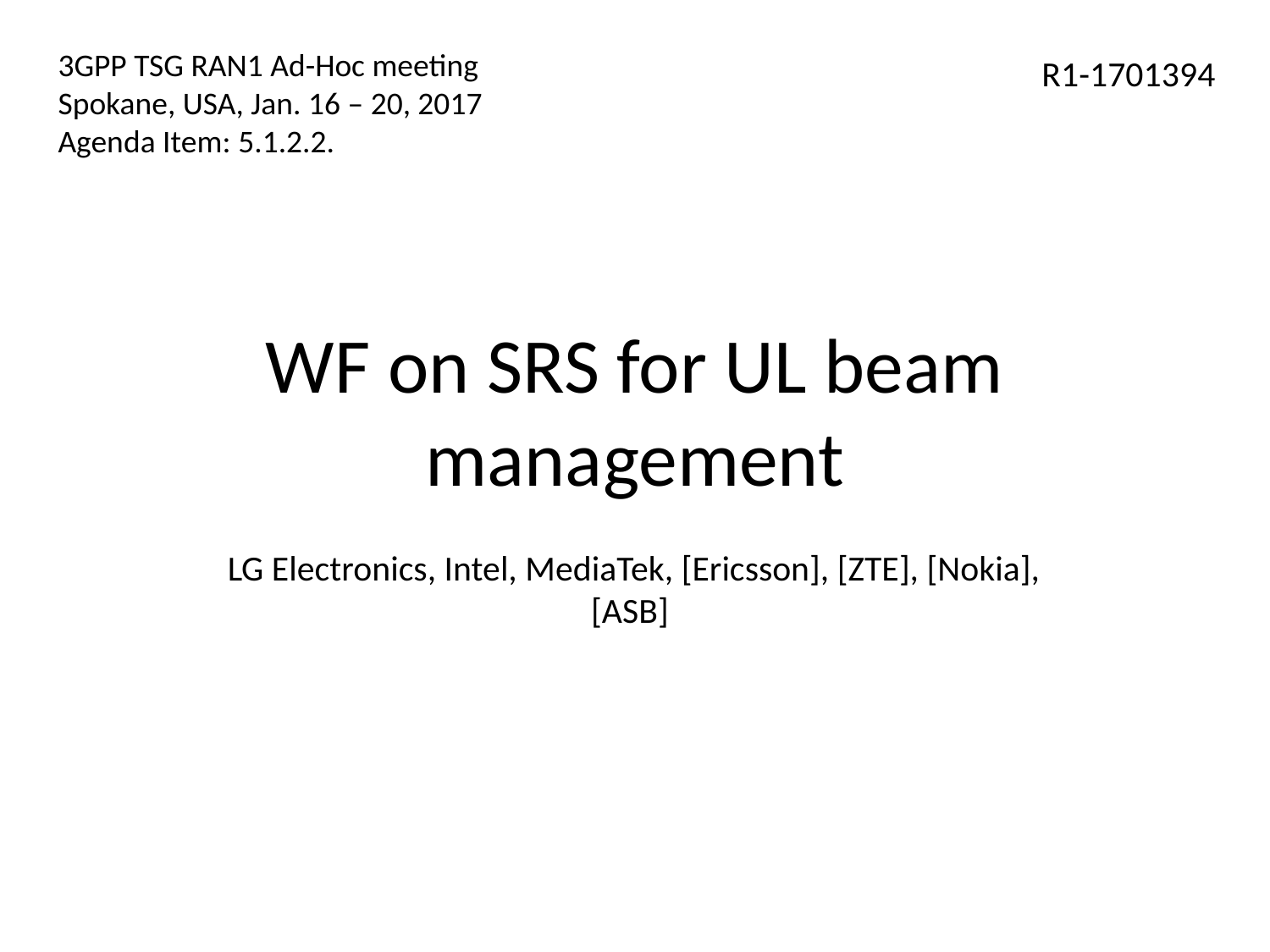

3GPP TSG RAN1 Ad-Hoc meeting
Spokane, USA, Jan. 16 – 20, 2017
Agenda Item: 5.1.2.2.
R1-1701394
# WF on SRS for UL beam management
LG Electronics, Intel, MediaTek, [Ericsson], [ZTE], [Nokia], [ASB]